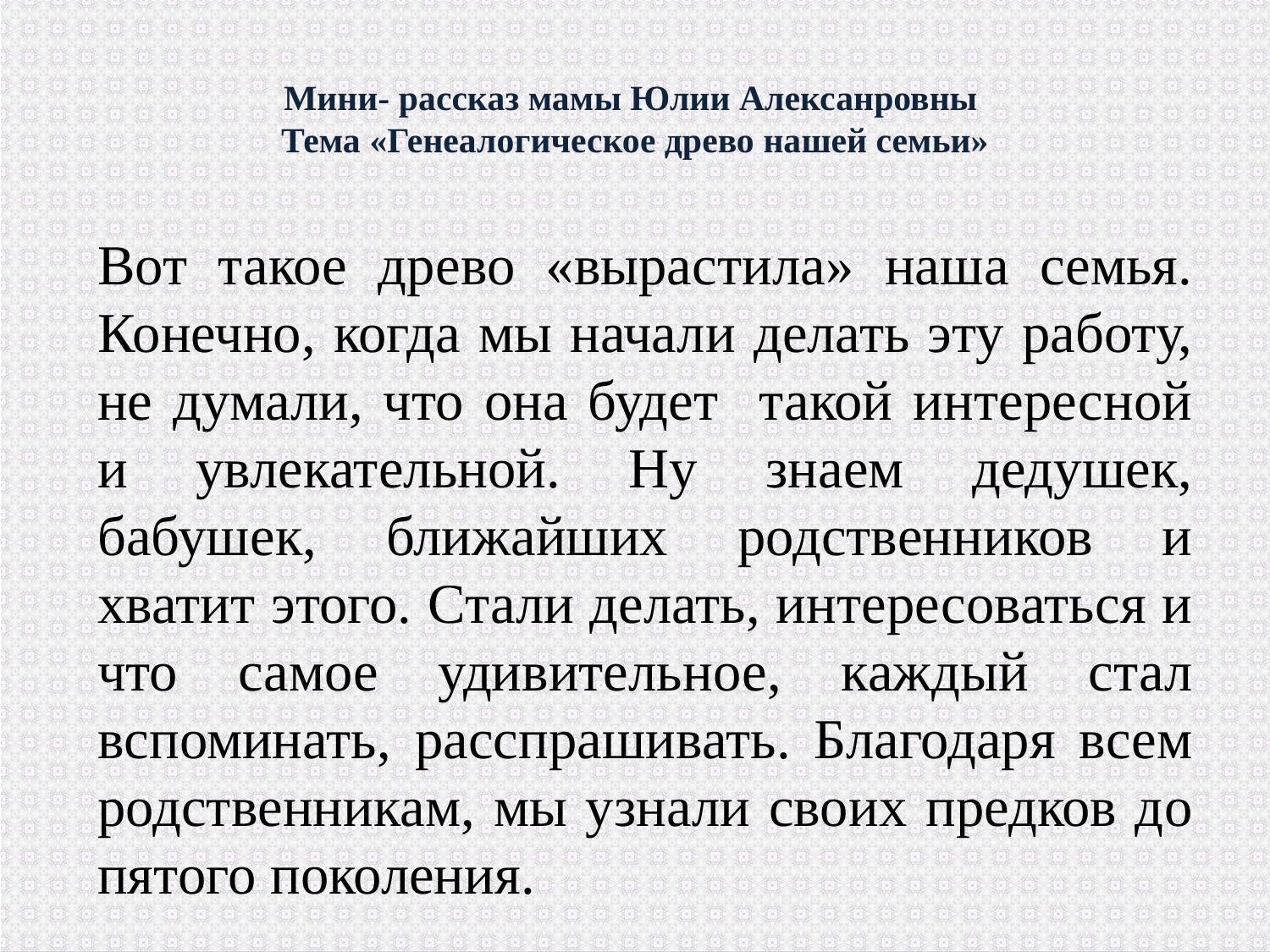

# Мини- рассказ мамы Юлии Алексанровны Тема «Генеалогическое древо нашей семьи»
Вот такое древо «вырастила» наша семья. Конечно, когда мы начали делать эту работу, не думали, что она будет  такой интересной и увлекательной. Ну знаем дедушек, бабушек, ближайших родственников и хватит этого. Стали делать, интересоваться и что самое удивительное, каждый стал вспоминать, расспрашивать. Благодаря всем родственникам, мы узнали своих предков до пятого поколения.